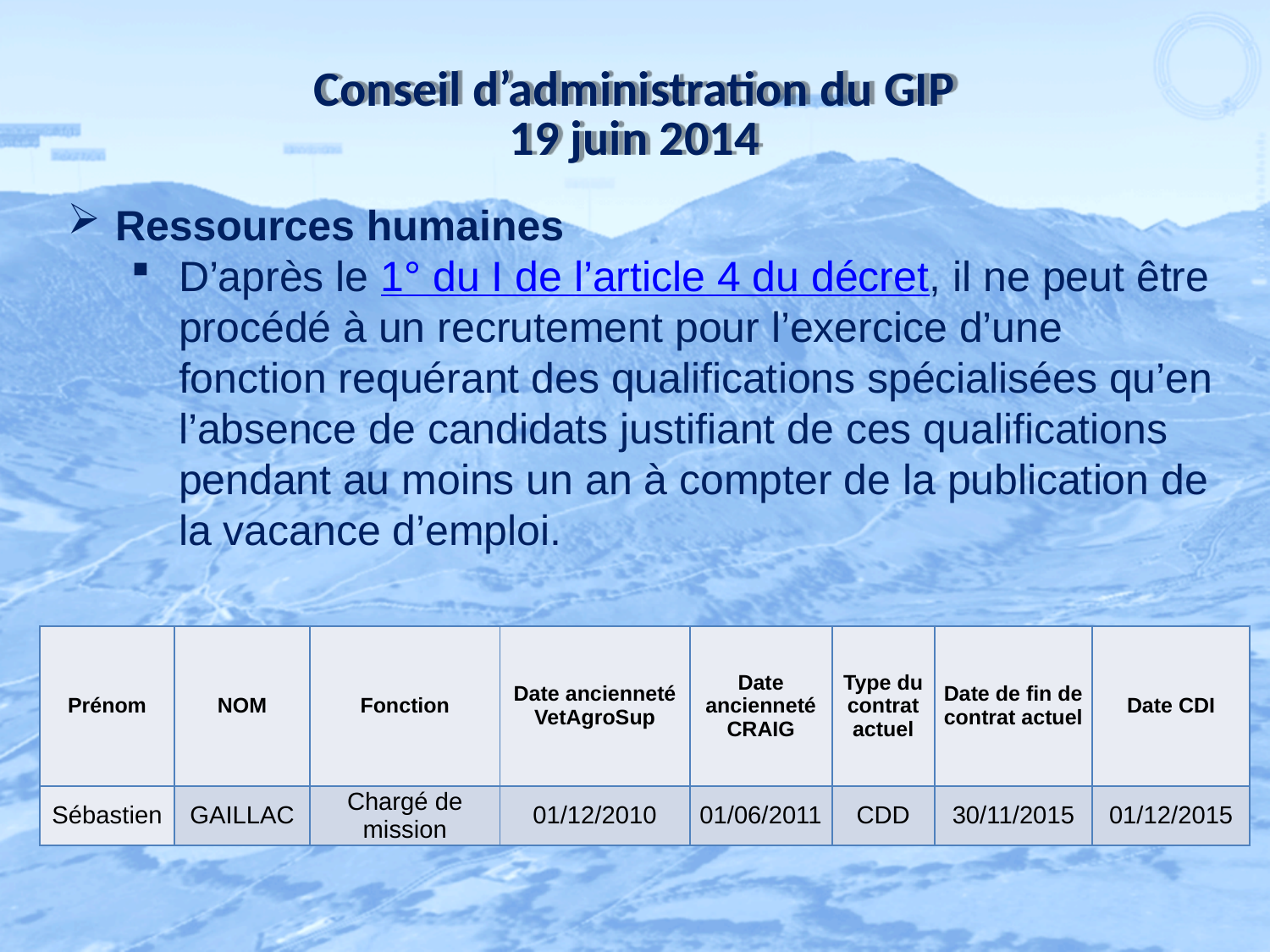

# Conseil d’administration du GIP 19 juin 2014
Ressources humaines
D’après le 1° du I de l’article 4 du décret, il ne peut être procédé à un recrutement pour l’exercice d’une fonction requérant des qualifications spécialisées qu’en l’absence de candidats justifiant de ces qualifications pendant au moins un an à compter de la publication de la vacance d’emploi.
| Prénom | NOM | Fonction | Date ancienneté VetAgroSup | Date ancienneté CRAIG | Type du contrat actuel | Date de fin de contrat actuel | Date CDI |
| --- | --- | --- | --- | --- | --- | --- | --- |
| Sébastien | GAILLAC | Chargé de mission | 01/12/2010 | 01/06/2011 | CDD | 30/11/2015 | 01/12/2015 |